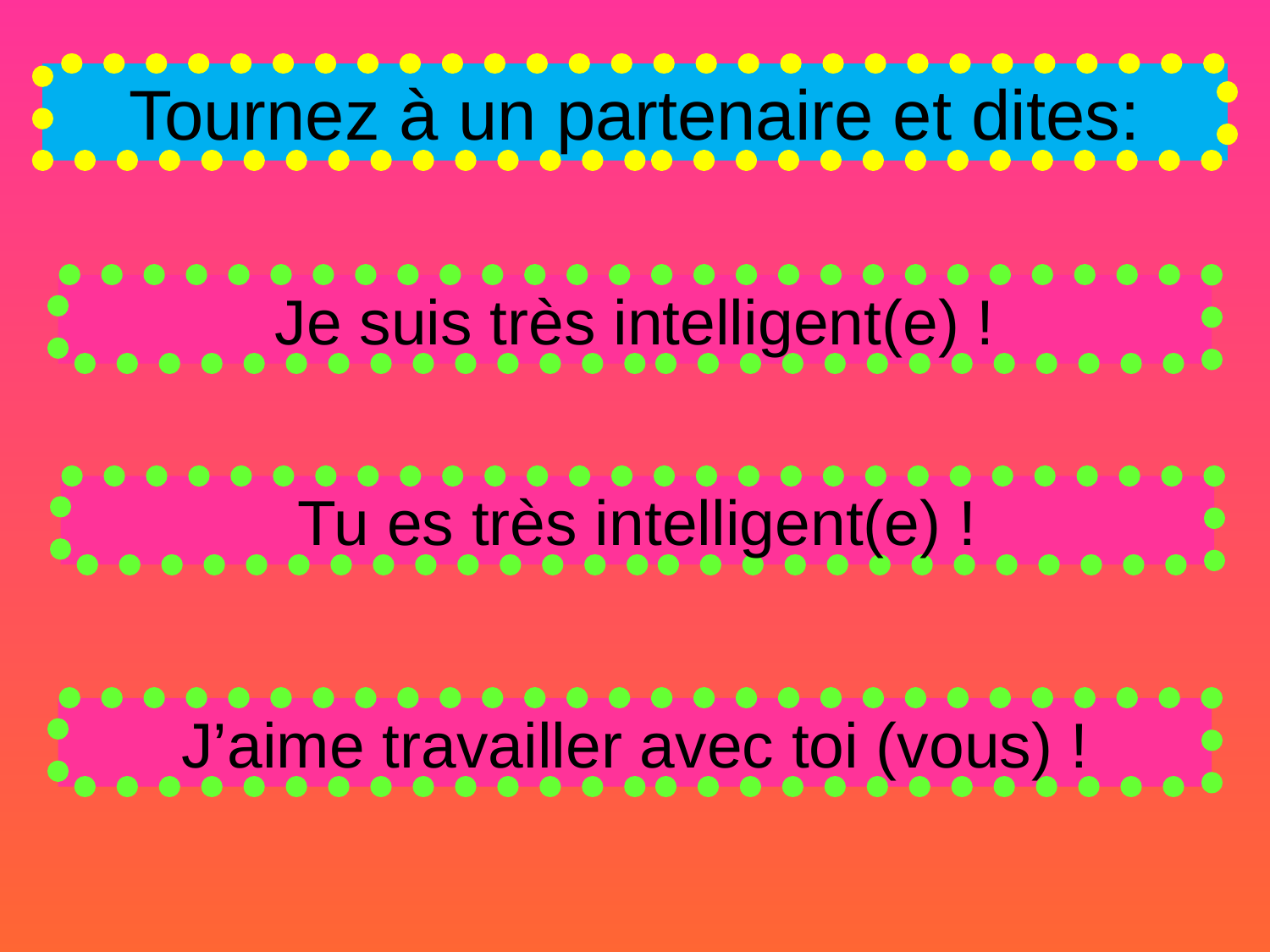

Tournez à un partenaire et dites:
Je suis très intelligent(e) !
Tu es très intelligent(e) !
J’aime travailler avec toi (vous) !